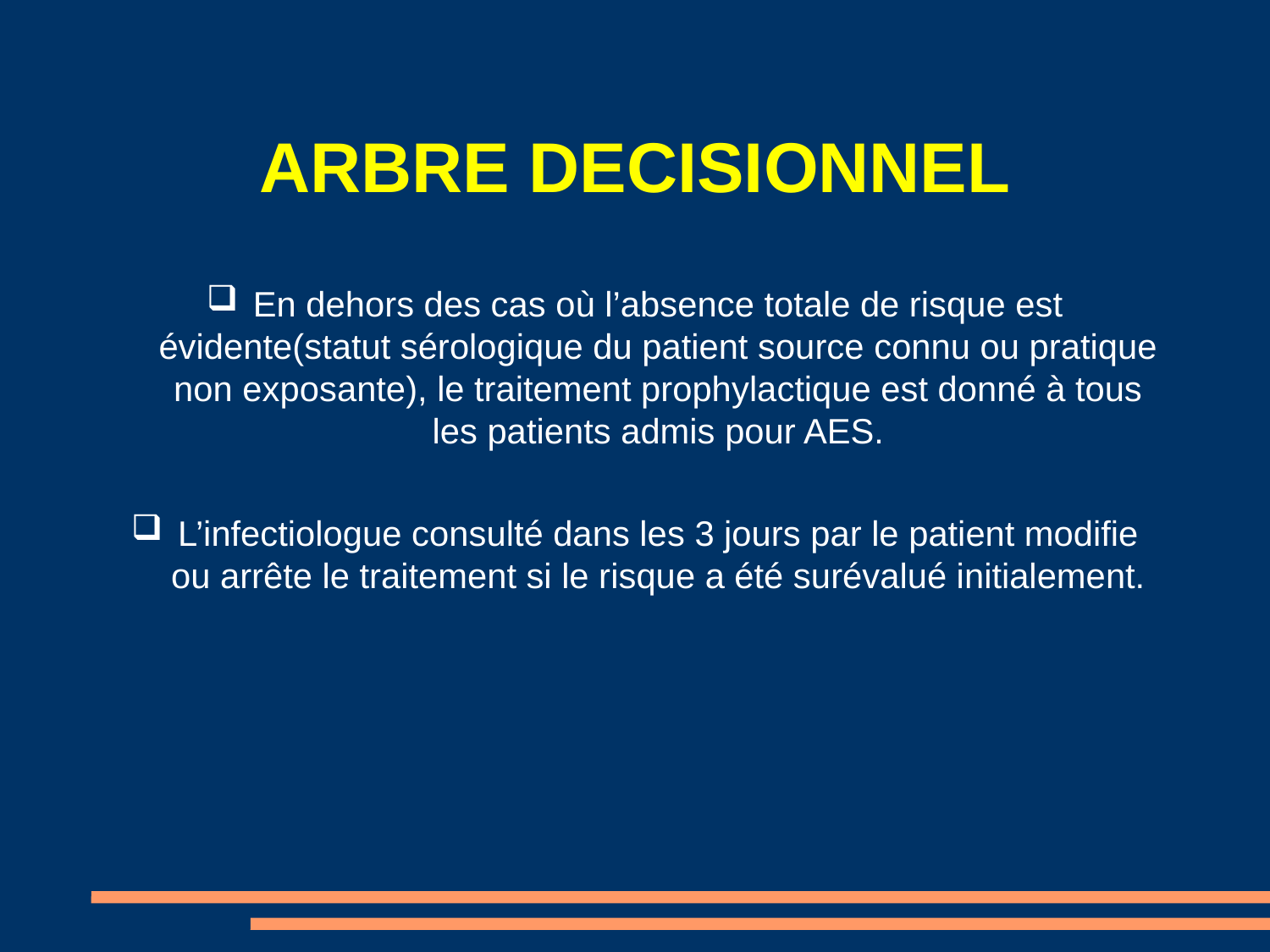

ARBRE DECISIONNEL
En dehors des cas où l’absence totale de risque est évidente(statut sérologique du patient source connu ou pratique non exposante), le traitement prophylactique est donné à tous les patients admis pour AES.

L’infectiologue consulté dans les 3 jours par le patient modifie ou arrête le traitement si le risque a été surévalué initialement.